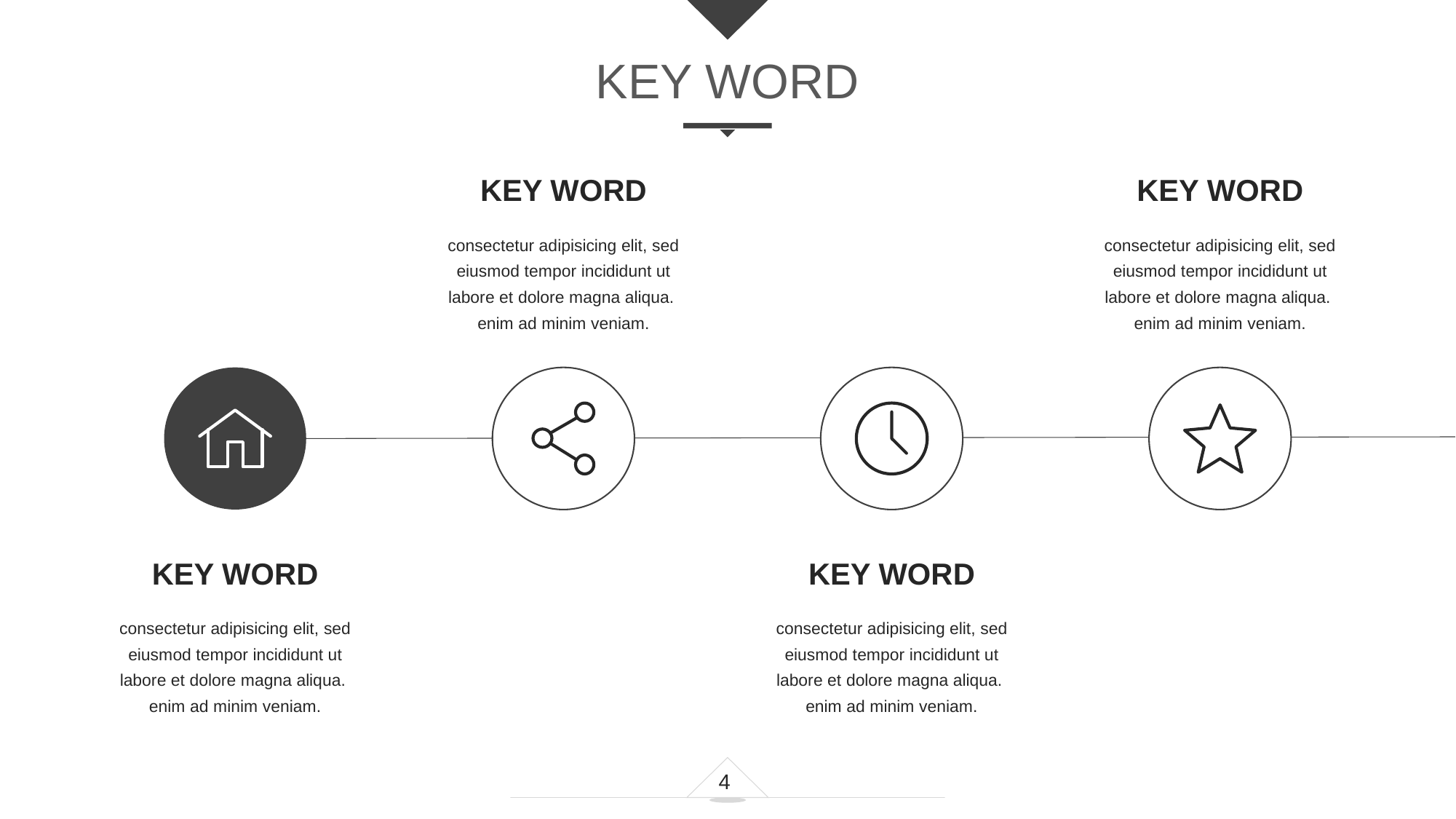

KEY WORD
KEY WORD
consectetur adipisicing elit, sed eiusmod tempor incididunt ut labore et dolore magna aliqua.  enim ad minim veniam.

KEY WORD
consectetur adipisicing elit, sed eiusmod tempor incididunt ut labore et dolore magna aliqua.  enim ad minim veniam.

e7d195523061f1c0dc554706afe4c72a60a25314cbaece805811E654B44695D34D35691164BB3D154CCFD5D798F6FEAD99EAA8F1ADC3D4AFA5BC9ED0BB3A4B45073A038AC38E89AB54D31AA59602B9F11A29459BC811AFFF45A9C39052ACBA38F2F7DC04F22EB0CC6C7365DCE581D124AF00D71D0DBC7A3A2E054C90205733772EEA43437BE5B476

KEY WORD
consectetur adipisicing elit, sed eiusmod tempor incididunt ut labore et dolore magna aliqua.  enim ad minim veniam.

KEY WORD
consectetur adipisicing elit, sed eiusmod tempor incididunt ut labore et dolore magna aliqua.  enim ad minim veniam.